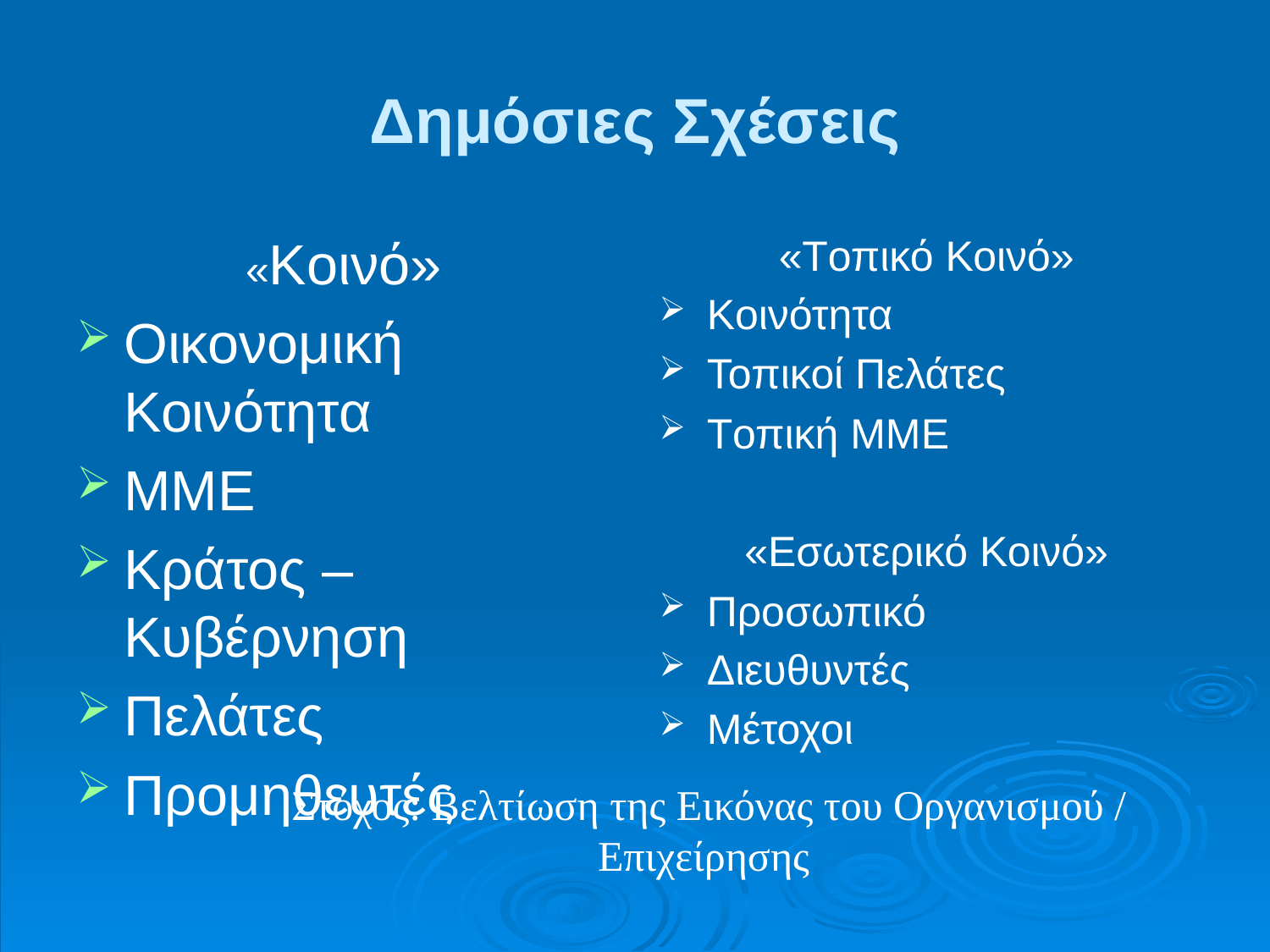

# Δημόσιες Σχέσεις
«Κοινό»
Οικονομική Κοινότητα
ΜΜΕ
Κράτος – Κυβέρνηση
Πελάτες
Προμηθευτές

«Τοπικό Κοινό»
Κοινότητα
Τοπικοί Πελάτες
Τοπική ΜΜΕ

«Εσωτερικό Κοινό»
Προσωπικό
Διευθυντές
Μέτοχοι

Στόχος: Βελτίωση της Εικόνας του Οργανισμού / Επιχείρησης